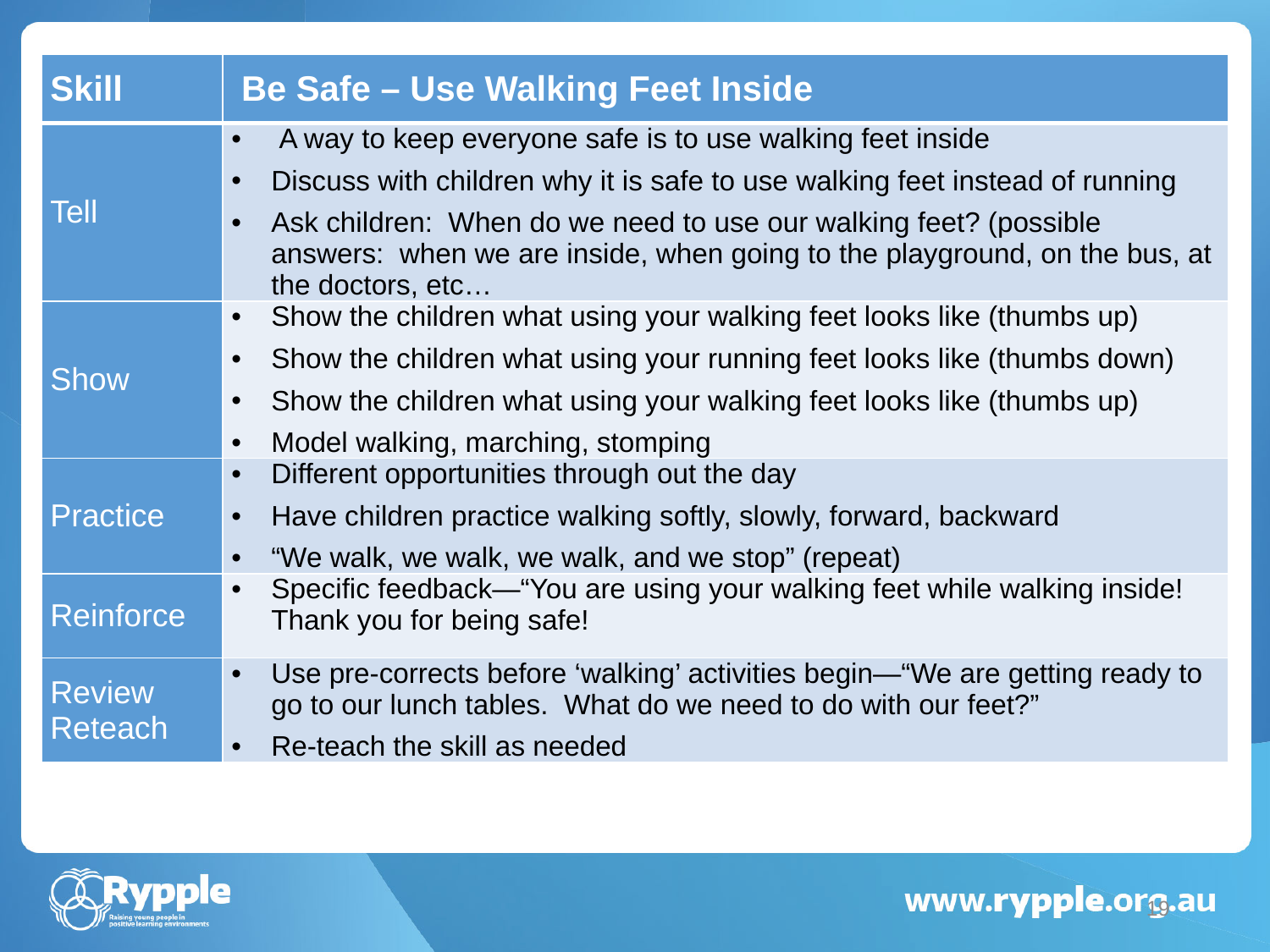

| Skill | Be Safe – Use Walking Feet Inside |
| --- | --- |
| Tell | A way to keep everyone safe is to use walking feet inside Discuss with children why it is safe to use walking feet instead of running Ask children: When do we need to use our walking feet? (possible answers: when we are inside, when going to the playground, on the bus, at the doctors, etc… |
| Show | Show the children what using your walking feet looks like (thumbs up) Show the children what using your running feet looks like (thumbs down) Show the children what using your walking feet looks like (thumbs up) Model walking, marching, stomping |
| Practice | Different opportunities through out the day Have children practice walking softly, slowly, forward, backward “We walk, we walk, we walk, and we stop” (repeat) |
| Reinforce | Specific feedback—“You are using your walking feet while walking inside! Thank you for being safe! |
| Review Reteach | Use pre-corrects before ‘walking’ activities begin—“We are getting ready to go to our lunch tables. What do we need to do with our feet?” Re-teach the skill as needed |
19